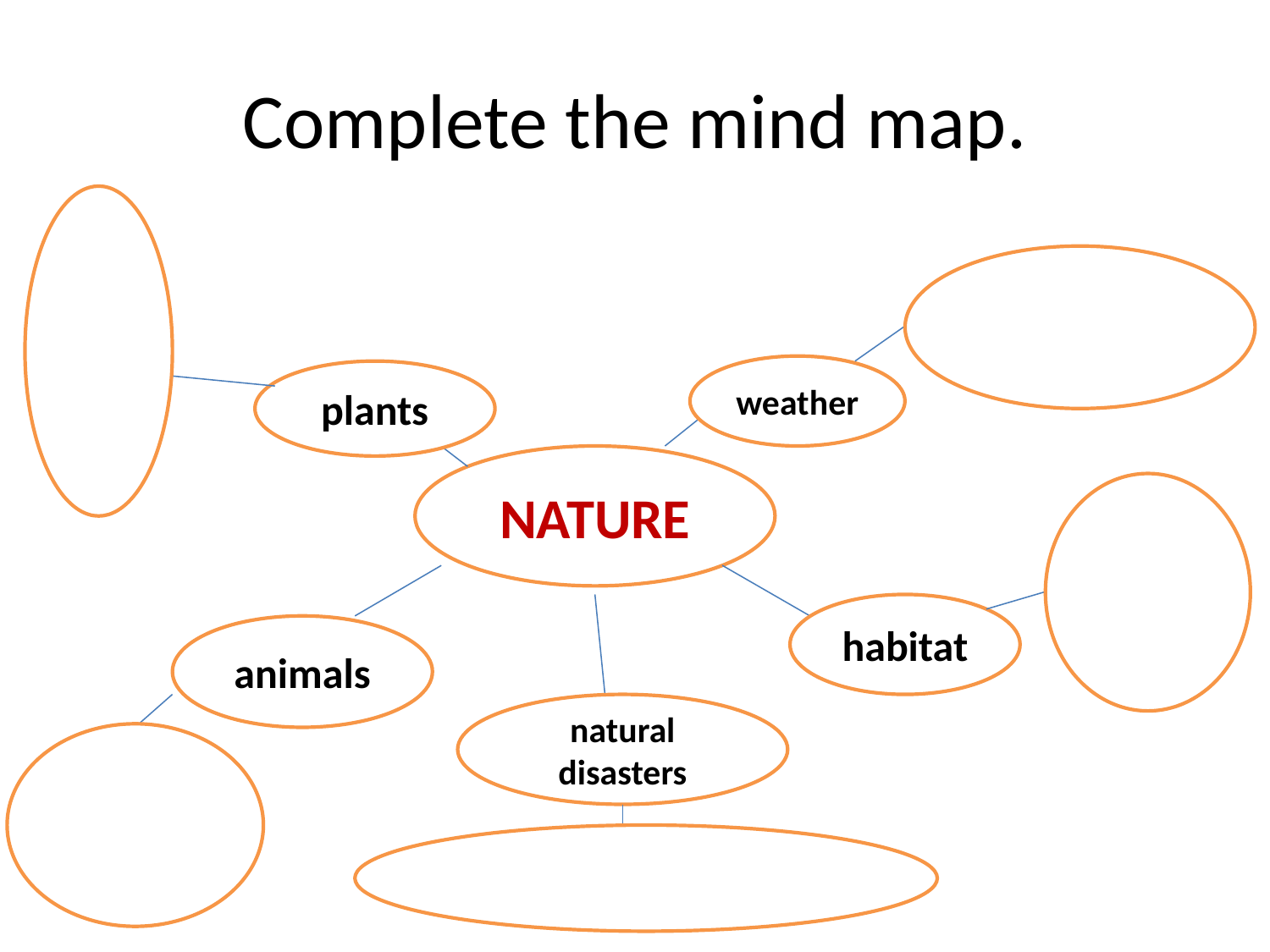

# Complete the mind map.

weather
plants
NATURE

habitat
animals
natural disasters